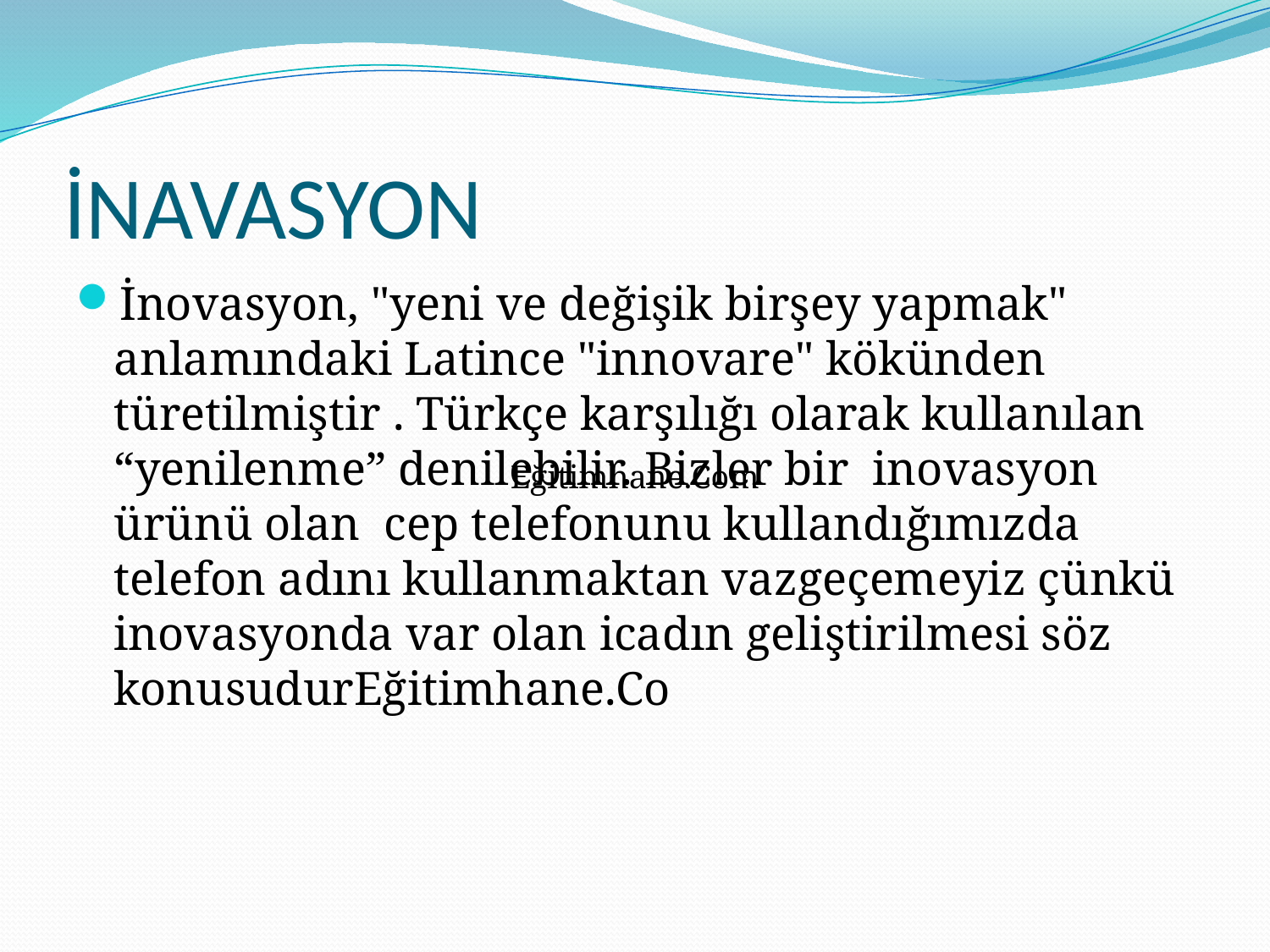

# İNAVASYON
İnovasyon, "yeni ve değişik birşey yapmak" anlamındaki Latince "innovare" kökünden türetilmiştir . Türkçe karşılığı olarak kullanılan “yenilenme” denilebilir. Bizler bir  inovasyon ürünü olan  cep telefonunu kullandığımızda  telefon adını kullanmaktan vazgeçemeyiz çünkü inovasyonda var olan icadın geliştirilmesi söz konusudurEğitimhane.Co
Eğitimhane.Com